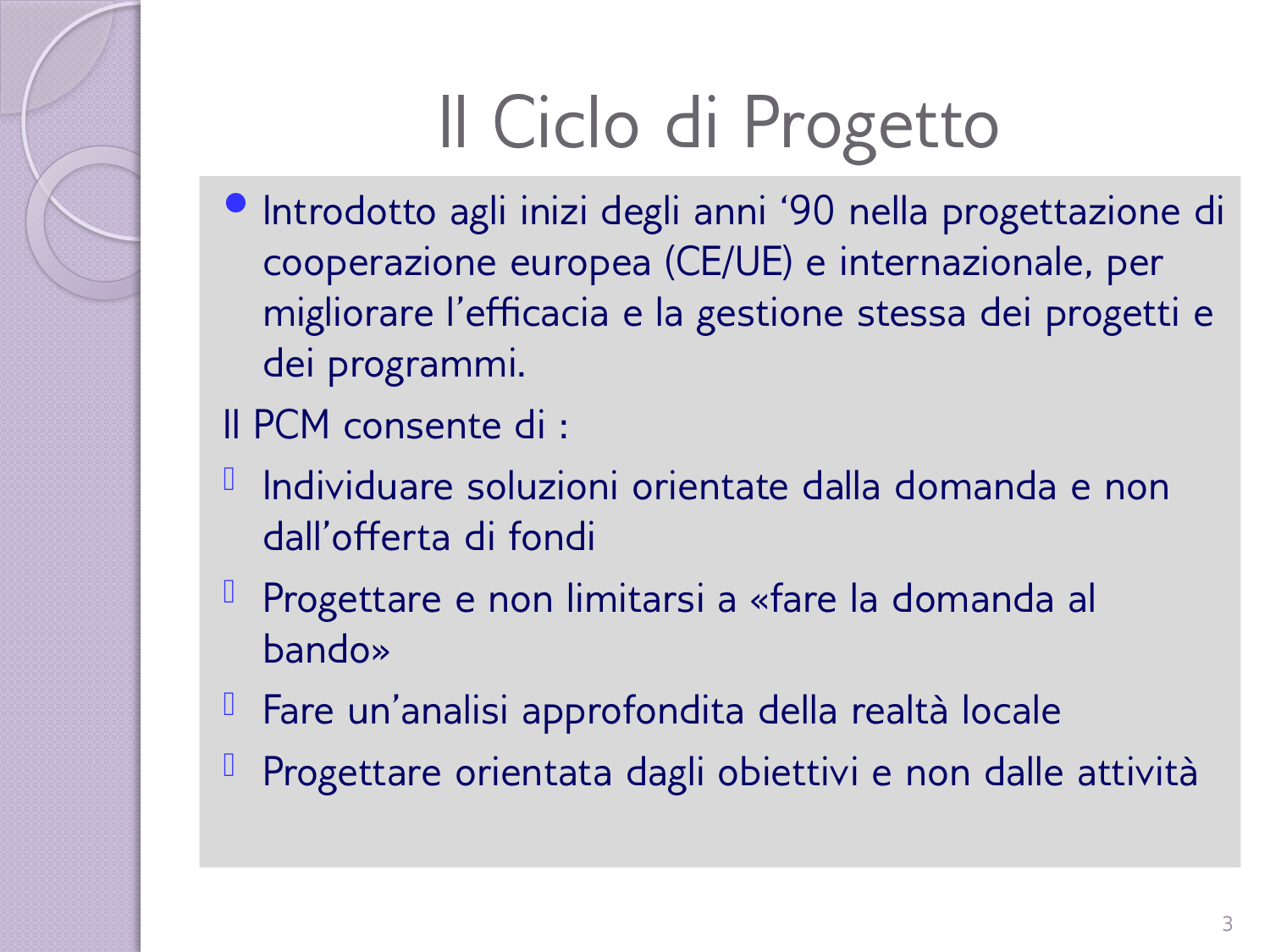

# Il Ciclo di Progetto
Introdotto agli inizi degli anni ‘90 nella progettazione di cooperazione europea (CE/UE) e internazionale, per migliorare l’efficacia e la gestione stessa dei progetti e dei programmi.
Il PCM consente di :
Individuare soluzioni orientate dalla domanda e non dall’offerta di fondi
Progettare e non limitarsi a «fare la domanda al bando»
Fare un’analisi approfondita della realtà locale
Progettare orientata dagli obiettivi e non dalle attività

3